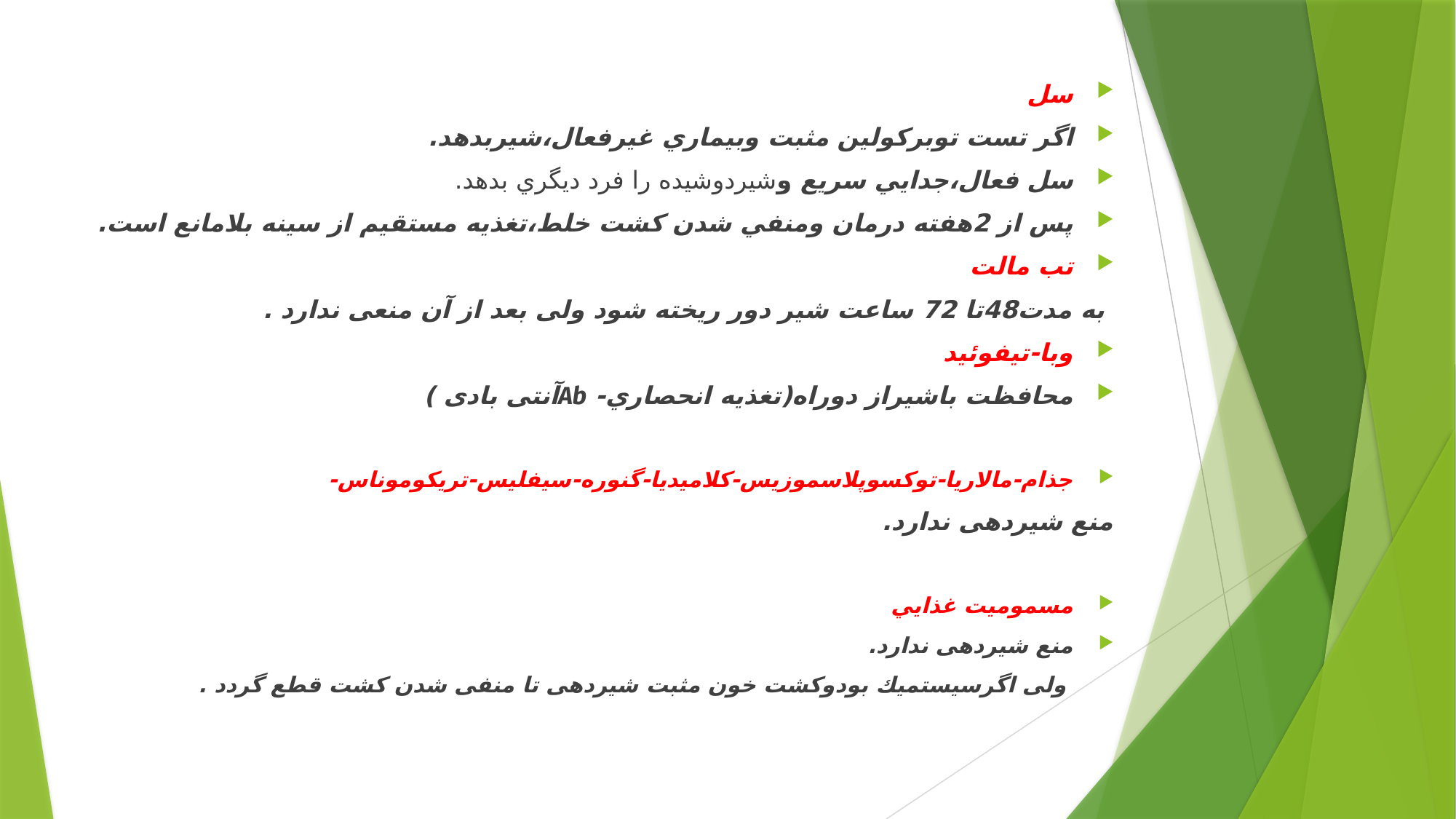

سل
اگر تست توبركولين مثبت وبيماري غيرفعال،شيربدهد.
سل فعال،جدايي سريع وشيردوشيده را فرد ديگري بدهد.
پس از 2هفته درمان ومنفي شدن كشت خلط،تغذيه مستقيم از سینه بلامانع است.
تب مالت
 به مدت48تا 72 ساعت شير دور ريخته شود ولی بعد از آن منعی ندارد .
وبا-تيفوئيد
محافظت باشيراز دوراه(تغذيه انحصاري- Abآنتی بادی )

جذام-مالاريا-توكسوپلاسموزيس-كلاميديا-گنوره-سيفليس-تريكوموناس-
منع شیردهی ندارد.

مسموميت غذايي
منع شیردهی ندارد.
      ولی اگرسيستميك بودوكشت خون مثبت شیردهی تا منفی شدن کشت قطع گردد .